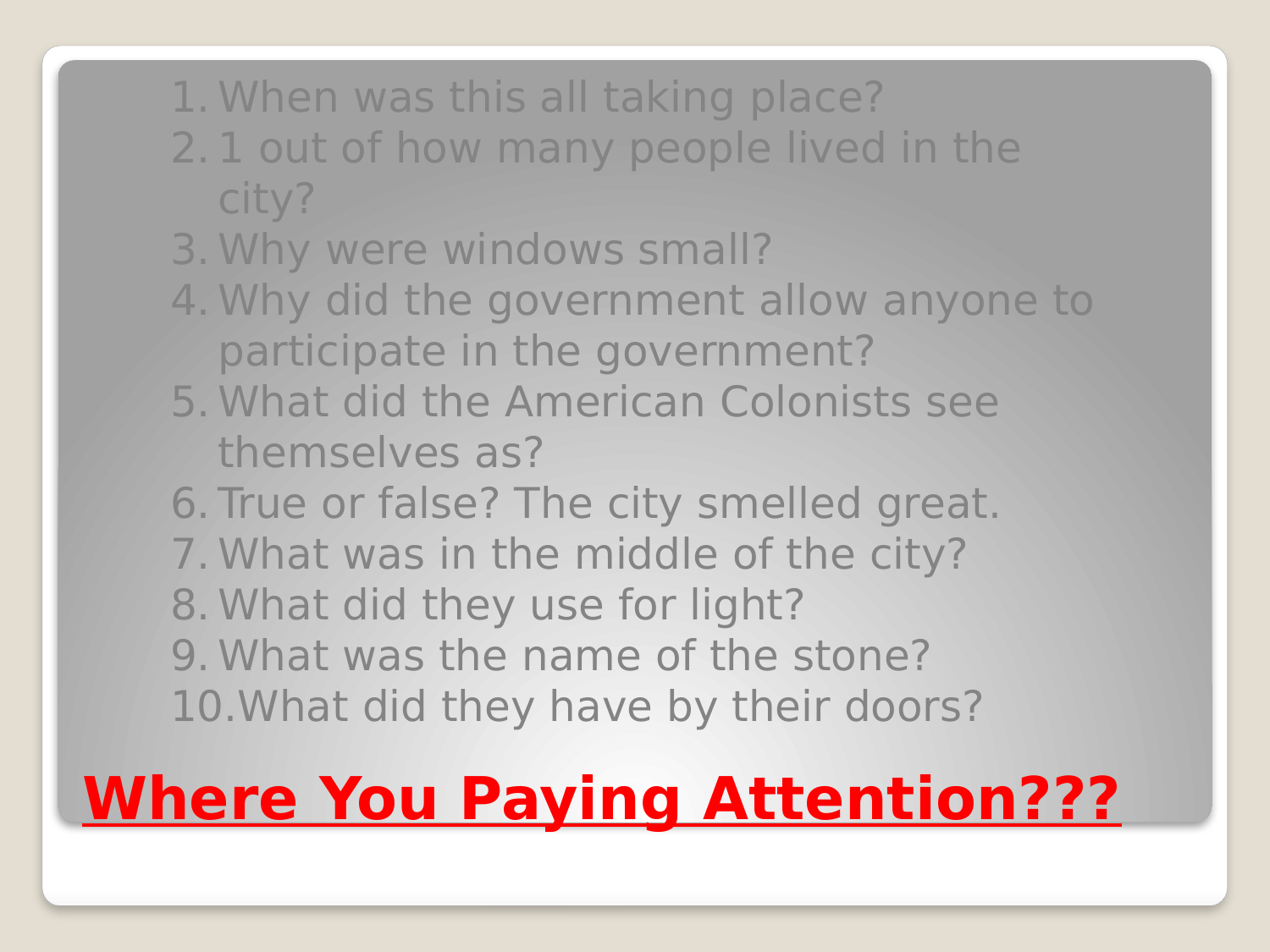

When was this all taking place?
1 out of how many people lived in the city?
Why were windows small?
Why did the government allow anyone to participate in the government?
What did the American Colonists see themselves as?
True or false? The city smelled great.
What was in the middle of the city?
What did they use for light?
What was the name of the stone?
What did they have by their doors?

# Where You Paying Attention???